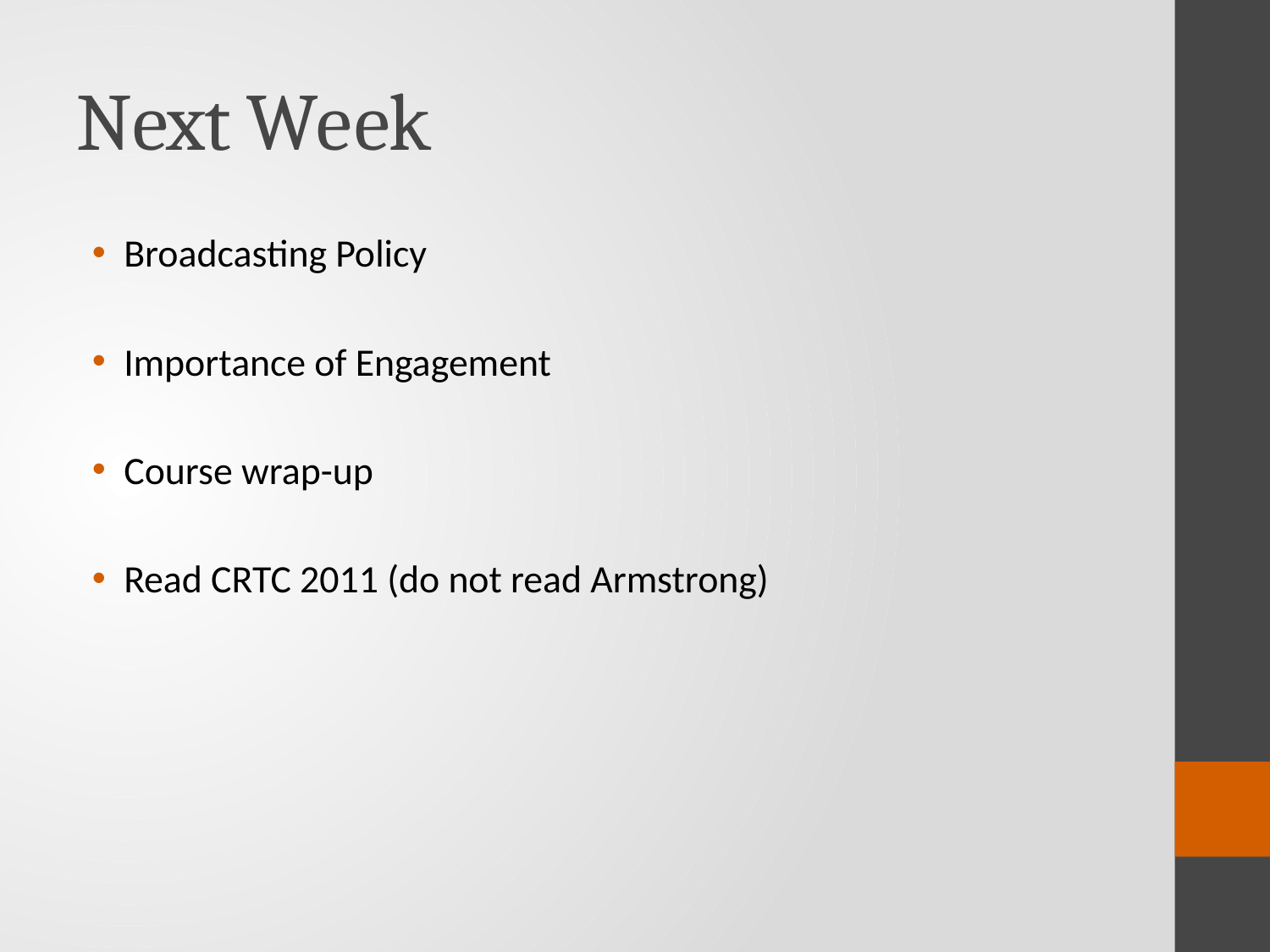

# Next Week
Broadcasting Policy

Importance of Engagement

Course wrap-up

Read CRTC 2011 (do not read Armstrong)